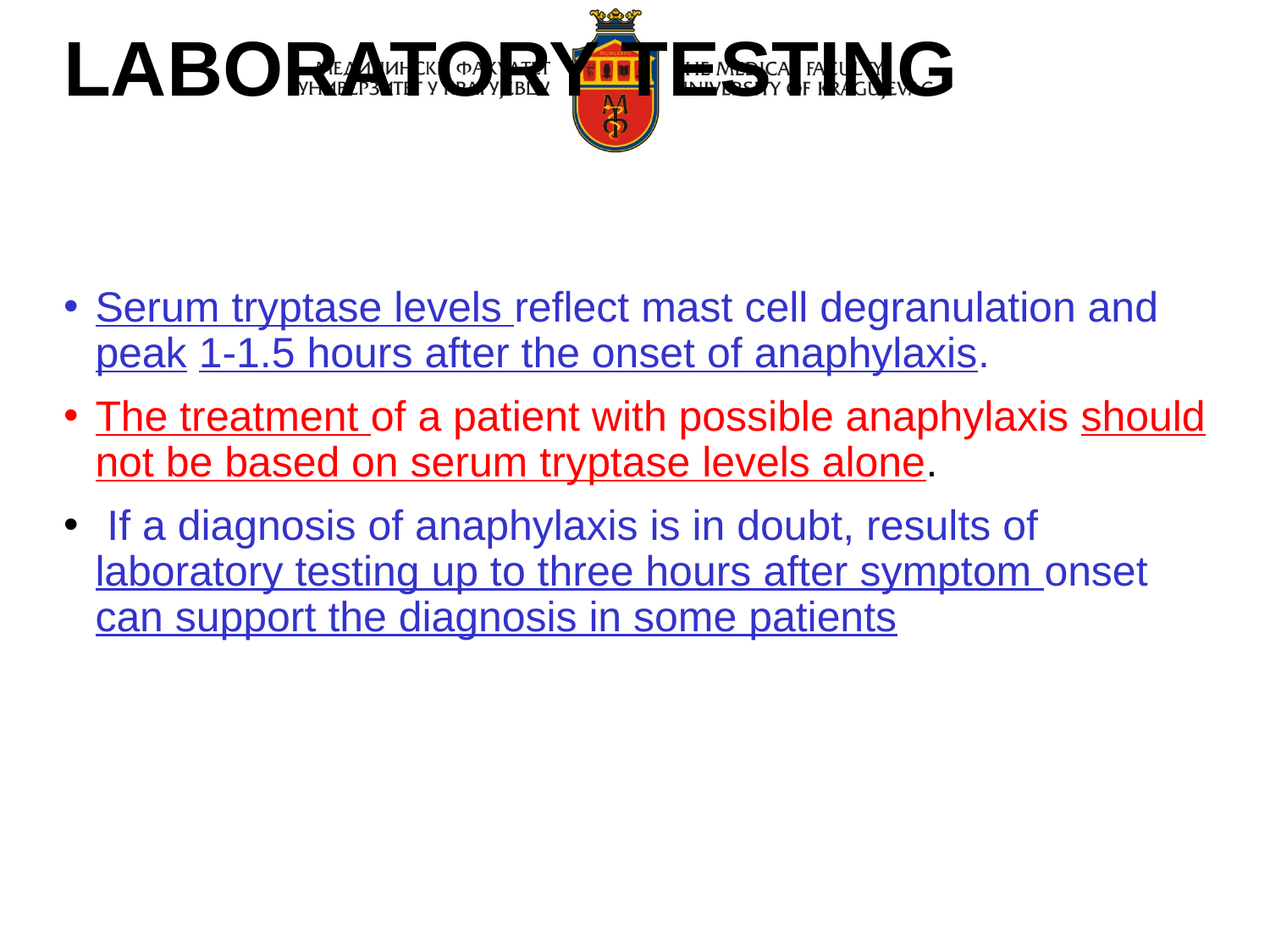

# LABORATORY TESTING
Serum tryptase levels reflect mast cell degranulation and peak 1-1.5 hours after the onset of anaphylaxis.
The treatment of a patient with possible anaphylaxis should not be based on serum tryptase levels alone.
 If a diagnosis of anaphylaxis is in doubt, results of laboratory testing up to three hours after symptom onset can support the diagnosis in some patients